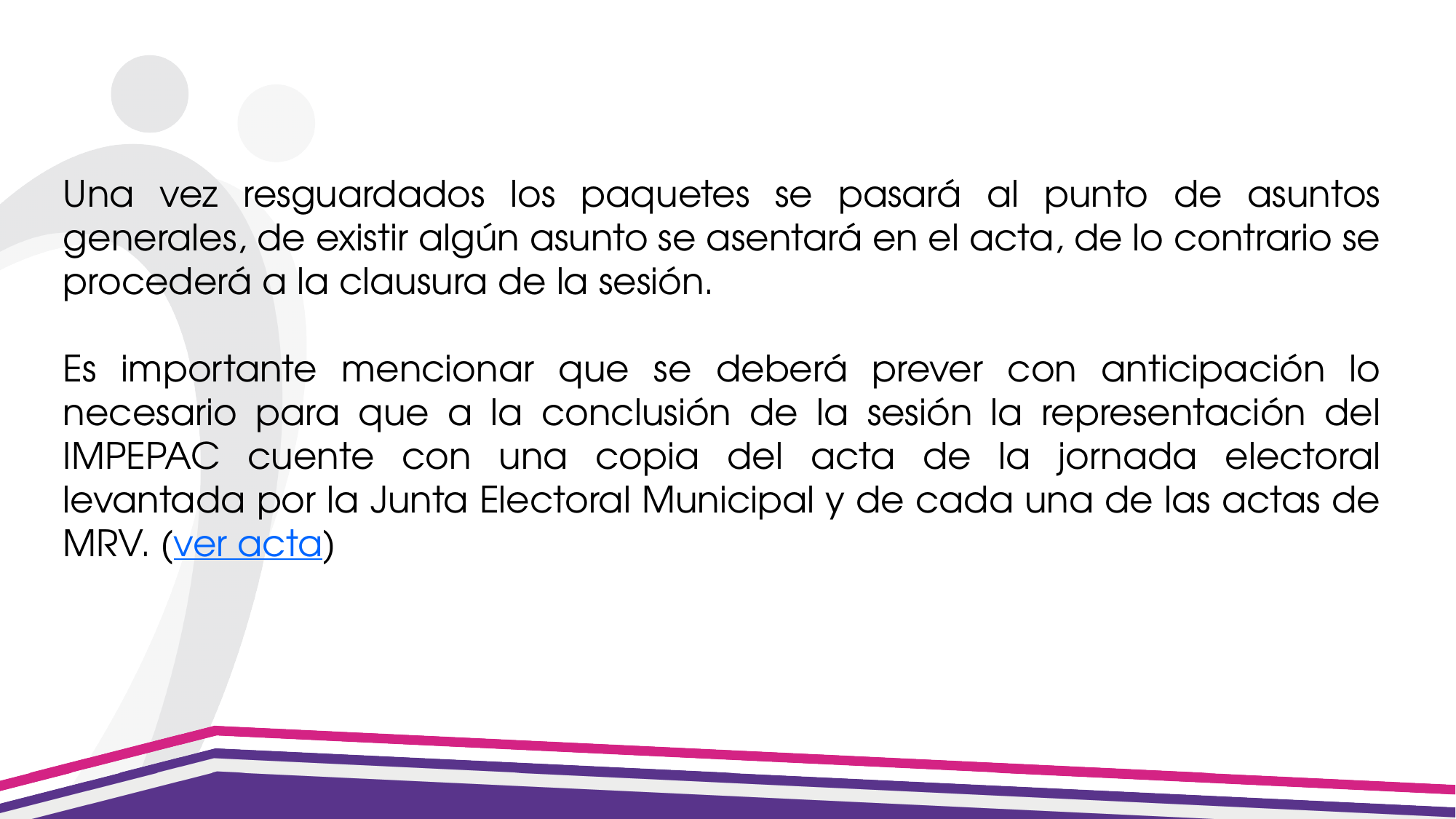

Una vez resguardados los paquetes se pasará al punto de asuntos generales, de existir algún asunto se asentará en el acta, de lo contrario se procederá a la clausura de la sesión.

Es importante mencionar que se deberá prever con anticipación lo necesario para que a la conclusión de la sesión la representación del IMPEPAC cuente con una copia del acta de la jornada electoral levantada por la Junta Electoral Municipal y de cada una de las actas de MRV. (ver acta)